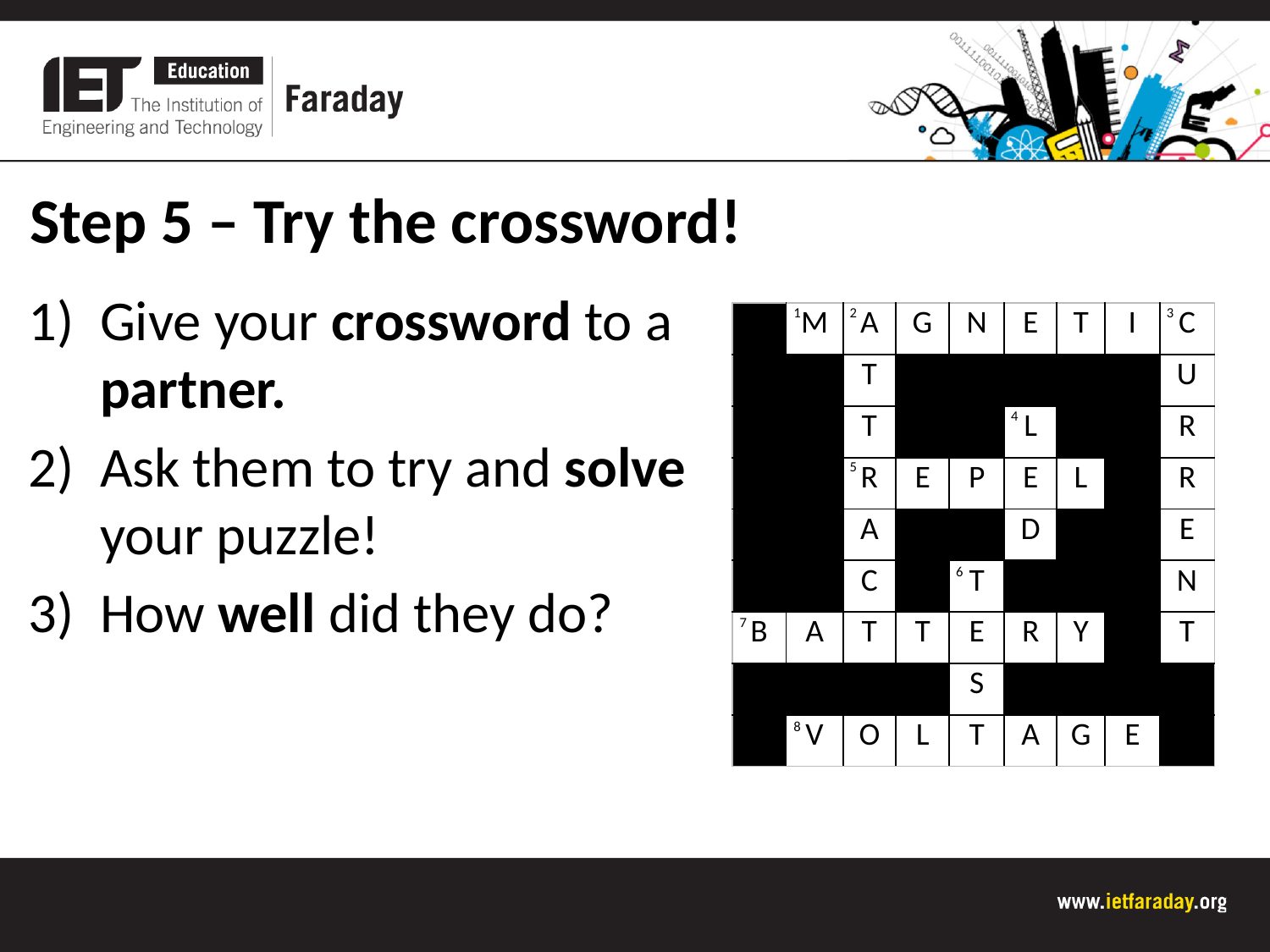

Step 5 – Try the crossword!
Give your crossword to a partner.
Ask them to try and solve your puzzle!
How well did they do?

1
2
3
|  | M | A | G | N | E | T | I | C |
| --- | --- | --- | --- | --- | --- | --- | --- | --- |
|  |  | T |  |  |  |  |  | U |
|  |  | T |  |  | L |  |  | R |
|  |  | R | E | P | E | L |  | R |
|  |  | A |  |  | D |  |  | E |
|  |  | C |  | T |  |  |  | N |
| B | A | T | T | E | R | Y |  | T |
|  |  |  |  | S |  |  |  |  |
|  | V | O | L | T | A | G | E |  |
4
5
6
7
8